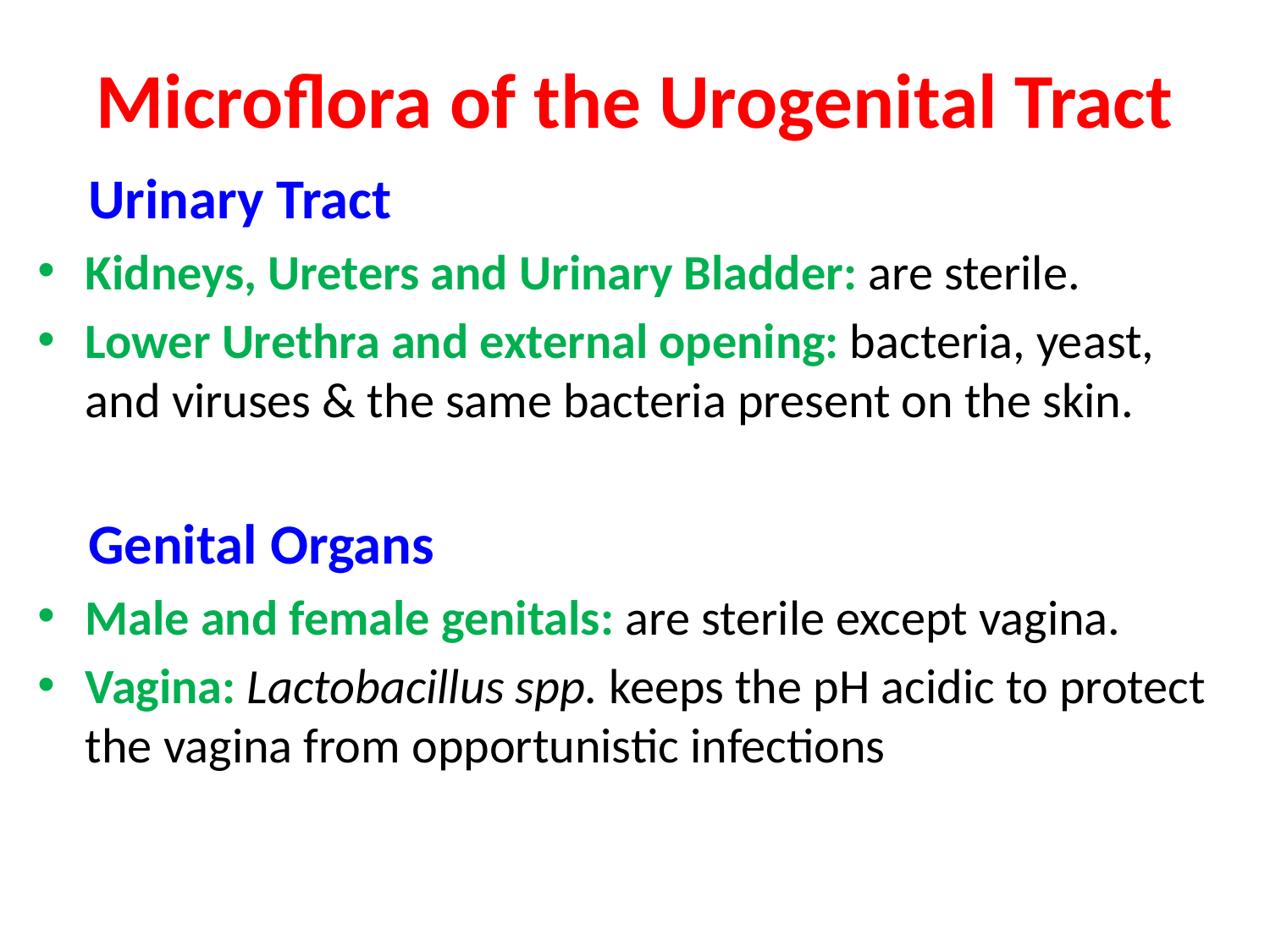

# Microflora of the Urogenital Tract
    Urinary Tract
Kidneys, Ureters and Urinary Bladder: are sterile.
Lower Urethra and external opening: bacteria, yeast, and viruses & the same bacteria present on the skin.

    Genital Organs
Male and female genitals: are sterile except vagina.
Vagina: Lactobacillus spp. keeps the pH acidic to protect the vagina from opportunistic infections